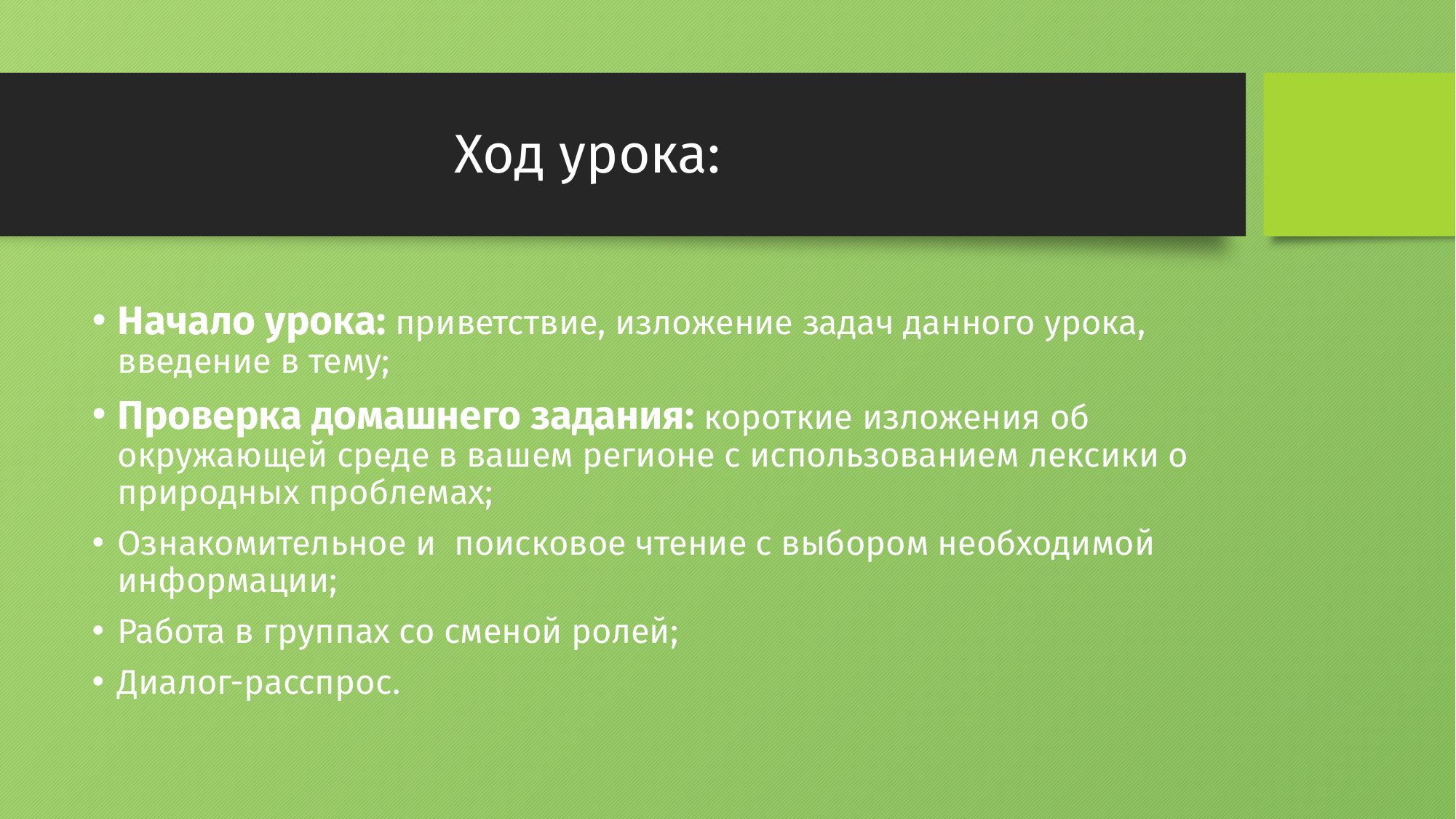

# Ход урока:
Начало урока: приветствие, изложение задач данного урока, введение в тему;
Проверка домашнего задания: короткие изложения об окружающей среде в вашем регионе с использованием лексики о природных проблемах;
Ознакомительное и  поисковое чтение с выбором необходимой информации;
Работа в группах со сменой ролей;
Диалог-расспрос.